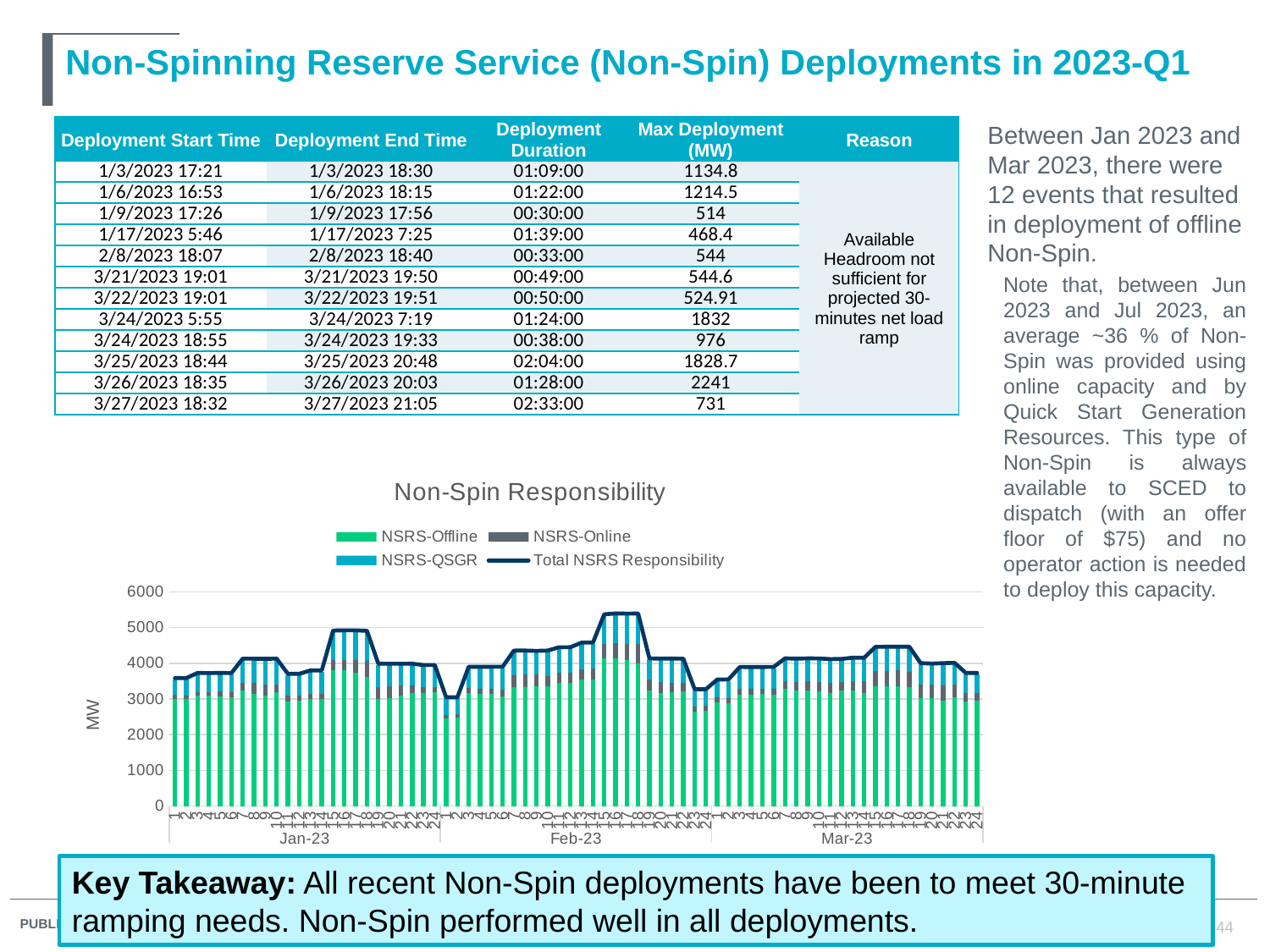

# Non-Spinning Reserve Service (Non-Spin) Deployments in 2023-Q1
Between Jan 2023 and Mar 2023, there were 12 events that resulted in deployment of offline Non-Spin.
Note that, between Jun 2023 and Jul 2023, an average ~36 % of Non-Spin was provided using online capacity and by Quick Start Generation Resources. This type of Non-Spin is always available to SCED to dispatch (with an offer floor of $75) and no operator action is needed to deploy this capacity.

| Deployment Start Time | Deployment End Time | Deployment Duration | Max Deployment (MW) | Reason |
| --- | --- | --- | --- | --- |
| 1/3/2023 17:21 | 1/3/2023 18:30 | 01:09:00 | 1134.8 | Available Headroom not sufficient for projected 30-minutes net load ramp |
| 1/6/2023 16:53 | 1/6/2023 18:15 | 01:22:00 | 1214.5 | Projected Ramp Available |
| 1/9/2023 17:26 | 1/9/2023 17:56 | 00:30:00 | 514 | Projected Ramp Available |
| 1/17/2023 5:46 | 1/17/2023 7:25 | 01:39:00 | 468.4 | Projected Ramp Available |
| 2/8/2023 18:07 | 2/8/2023 18:40 | 00:33:00 | 544 |  |
| 3/21/2023 19:01 | 3/21/2023 19:50 | 00:49:00 | 544.6 |  |
| 3/22/2023 19:01 | 3/22/2023 19:51 | 00:50:00 | 524.91 |  |
| 3/24/2023 5:55 | 3/24/2023 7:19 | 01:24:00 | 1832 |  |
| 3/24/2023 18:55 | 3/24/2023 19:33 | 00:38:00 | 976 |  |
| 3/25/2023 18:44 | 3/25/2023 20:48 | 02:04:00 | 1828.7 |  |
| 3/26/2023 18:35 | 3/26/2023 20:03 | 01:28:00 | 2241 |  |
| 3/27/2023 18:32 | 3/27/2023 21:05 | 02:33:00 | 731 |  |

### Chart: Non-Spin Responsibility

| Category | NSRS-Offline | NSRS-Online | NSRS-QSGR | Total NSRS Responsibility |
|---|---|---|---|---|
| 1 | 2999.9011466733873 | 112.90235987017232 | 429.8903214239305 | 3584.7547489289313 |
| 2 | 2989.3092710433466 | 110.55450876297489 | 441.80097229250015 | 3583.0064027847784 |
| 3 | 3093.531541393649 | 106.87611481451219 | 483.96676691116824 | 3727.761277721774 |
| 4 | 3091.135285408266 | 106.74479152310279 | 482.5103285389562 | 3723.6161243069555 |
| 5 | 3077.9192445816534 | 134.65547715463947 | 479.2190414551766 | 3727.7225302419356 |
| 6 | 3044.5086394279233 | 139.66190036650627 | 496.9167739499 | 3724.3129016507055 |
| 7 | 3226.4561728200606 | 233.86756527808404 | 627.6700146582818 | 4128.564547631048 |
| 8 | 3143.6656769783267 | 303.5492645386727 | 641.2400007555561 | 4126.548387096775 |
| 9 | 3099.759848317792 | 303.9999627144106 | 676.8883862649241 | 4123.390034337198 |
| 10 | 3190.2638608870966 | 217.76585978846396 | 684.3638674828314 | 4130.645208543347 |
| 11 | 2937.6610304309474 | 145.41235579213787 | 578.6077316653344 | 3704.971254410282 |
| 12 | 2959.2290590347784 | 128.35917602046842 | 572.652890236147 | 3703.531281502016 |
| 13 | 2998.8792055191534 | 146.93694976068312 | 610.6519312089489 | 3799.9193154611894 |
| 14 | 3001.9813862462197 | 147.58873853375835 | 607.2525769510577 | 3800.1129111013106 |
| 15 | 3795.4915810861894 | 291.34768941325524 | 785.8222659326369 | 4916.435578377016 |
| 16 | 3810.7095829133063 | 285.1820592572612 | 783.1215985205865 | 4923.993557837702 |
| 17 | 3727.5511750252017 | 366.24274721453264 | 785.3967574950187 | 4923.996723790323 |
| 18 | 3623.074691280242 | 451.6155792513201 | 807.9032274523089 | 4908.7516223538305 |
| 19 | 3008.6861729775705 | 319.3835539048718 | 617.5787066798056 | 3988.8741651965724 |
| 20 | 3031.75927734375 | 320.31471584689234 | 594.0490271045315 | 3983.8487509450606 |
| 21 | 3081.943930349042 | 288.53175550891507 | 576.4987217072518 | 3986.1838772681454 |
| 22 | 3169.1222435735885 | 202.42910428200997 | 572.606771592171 | 3987.545197517641 |
| 23 | 3154.4003197454635 | 179.52584974227412 | 571.841614384805 | 3948.9935814642135 |
| 24 | 3189.9720813382055 | 147.7747515247714 | 569.8467665180083 | 3948.9774366809474 |
| 1 | 2446.0976213727677 | 109.79325124195644 | 458.6092865126474 | 3047.2857578822545 |
| 2 | 2474.2330322265625 | 103.69756405694145 | 434.95892899377003 | 3045.6750052315847 |
| 3 | 3158.2813589913503 | 141.27768605096 | 570.4832087244306 | 3901.963640485491 |
| 4 | 3134.6762172154017 | 148.13030031749182 | 585.0746415683201 | 3900.66690499442 |
| 5 | 3133.370282854353 | 154.29623556137085 | 584.2407103266034 | 3902.214381626674 |
| 6 | 3076.482696533203 | 193.6503939628601 | 599.7385623795645 | 3902.232203892299 |
| 7 | 3340.384992327009 | 324.17154264450073 | 661.6782258578709 | 4356.009312220982 |
| 8 | 3334.0577654157364 | 346.1315918649946 | 644.4500099590847 | 4357.071428571428 |
| 9 | 3361.168387276786 | 322.98423991884505 | 639.3599940027509 | 4346.783952985491 |
| 10 | 3351.094796316964 | 293.13504457473755 | 689.5596401350839 | 4357.3499755859375 |
| 11 | 3437.686074393136 | 284.7255298069545 | 699.3242879595075 | 4449.328578404018 |
| 12 | 3444.36179460798 | 287.14071483271465 | 687.843559895243 | 4449.9639892578125 |
| 13 | 3546.834315708705 | 289.79527623312816 | 711.2596357890537 | 4579.960710797991 |
| 14 | 3552.302891322545 | 291.89246409279957 | 703.4300042561123 | 4579.6964111328125 |
| 15 | 4132.599557059152 | 405.2146932056972 | 809.9746443884713 | 5373.277884347098 |
| 16 | 4142.367571149553 | 420.3799828376089 | 803.827490917274 | 5396.5535888671875 |
| 17 | 4091.258571079799 | 461.9771787779672 | 806.8892719405038 | 5391.910731724331 |
| 18 | 3997.7347324916295 | 549.0925139869962 | 820.3835689510618 | 5394.271449497768 |
| 19 | 3242.3075038364955 | 301.0484773516655 | 563.3621323023524 | 4134.628574916294 |
| 20 | 3154.6514761788503 | 311.5703387941633 | 635.0874981198992 | 4130.552211216518 |
| 21 | 3186.27840750558 | 267.5971315928868 | 645.5353550229754 | 4131.196498325893 |
| 22 | 3216.709442138672 | 234.63173866271973 | 647.032493863787 | 4125.719988141741 |
| 23 | 2634.6337149483816 | 155.08568164280481 | 450.47000203813826 | 3271.9750453404017 |
| 24 | 2660.184522356306 | 144.00306245258875 | 437.64821209226335 | 3273.6214425223216 |
| 1 | 2909.578416393649 | 128.4230450045678 | 462.0564481673702 | 3543.6387270035284 |
| 2 | 2885.8484910534276 | 139.29258518834268 | 478.5009678256127 | 3547.2225223664313 |
| 3 | 3124.9429606119793 | 157.59587211608886 | 570.6343351999918 | 3896.606795247396 |
| 4 | 3125.0496393019152 | 156.19396154342158 | 572.1851671895673 | 3895.1226924773187 |
| 5 | 3134.7205534904233 | 153.15376807028247 | 564.0964465372024 | 3895.0290763608873 |
| 6 | 3111.211441532258 | 165.78757495264853 | 577.3461156660511 | 3897.9258915070563 |
| 7 | 3272.2878008451194 | 229.36028529751687 | 594.3983915390506 | 4136.610957976311 |
| 8 | 3226.06161952211 | 257.5267204776887 | 604.9328998442619 | 4129.127740675403 |
| 9 | 3233.1544811634285 | 260.9863966357323 | 600.2916066877303 | 4136.132261214718 |
| 10 | 3212.849908643192 | 264.5284968345396 | 614.9348338342483 | 4134.184223790323 |
| 11 | 3172.6787172375666 | 271.5078010405264 | 628.874838198385 | 4116.6419323336695 |
| 12 | 3236.5804466989734 | 226.9850027638097 | 616.6970916871102 | 4120.455786920363 |
| 13 | 3223.3615895915896 | 263.0220196477828 | 629.3970940036158 | 4155.974231350807 |
| 14 | 3171.364925654665 | 314.0554572382281 | 626.4090429429085 | 4152.022649949597 |
| 15 | 3362.2942288306454 | 417.88824856665826 | 647.3596782069052 | 4460.858177923387 |
| 16 | 3357.196456020878 | 429.81772641981803 | 636.250646737314 | 4463.406470514113 |
| 17 | 3363.7633395319986 | 435.56009452573716 | 628.8832254717427 | 4463.035455519153 |
| 18 | 3335.8565587228345 | 433.2329179086993 | 653.7267673861596 | 4463.0097813760085 |
| 19 | 3015.4930553801596 | 384.55129312315296 | 563.4719297693622 | 4001.9935499621974 |
| 20 | 3030.4990313130043 | 379.72131148461375 | 562.7894090452502 | 3990.3806939894152 |
| 21 | 2962.7980846791497 | 425.51078022367534 | 575.4454772580535 | 4002.4251827116937 |
| 22 | 3043.735027094041 | 346.4920741788322 | 585.3212921266114 | 4010.8323462701615 |
| 23 | 2928.8644231980848 | 226.60432790940808 | 531.9622555394327 | 3728.7535833543348 |
| 24 | 2949.2265703755043 | 204.81556283274006 | 533.2448393298733 | 3728.0194052419356 |
Key Takeaway: All recent Non-Spin deployments have been to meet 30-minute ramping needs. Non-Spin performed well in all deployments.
44